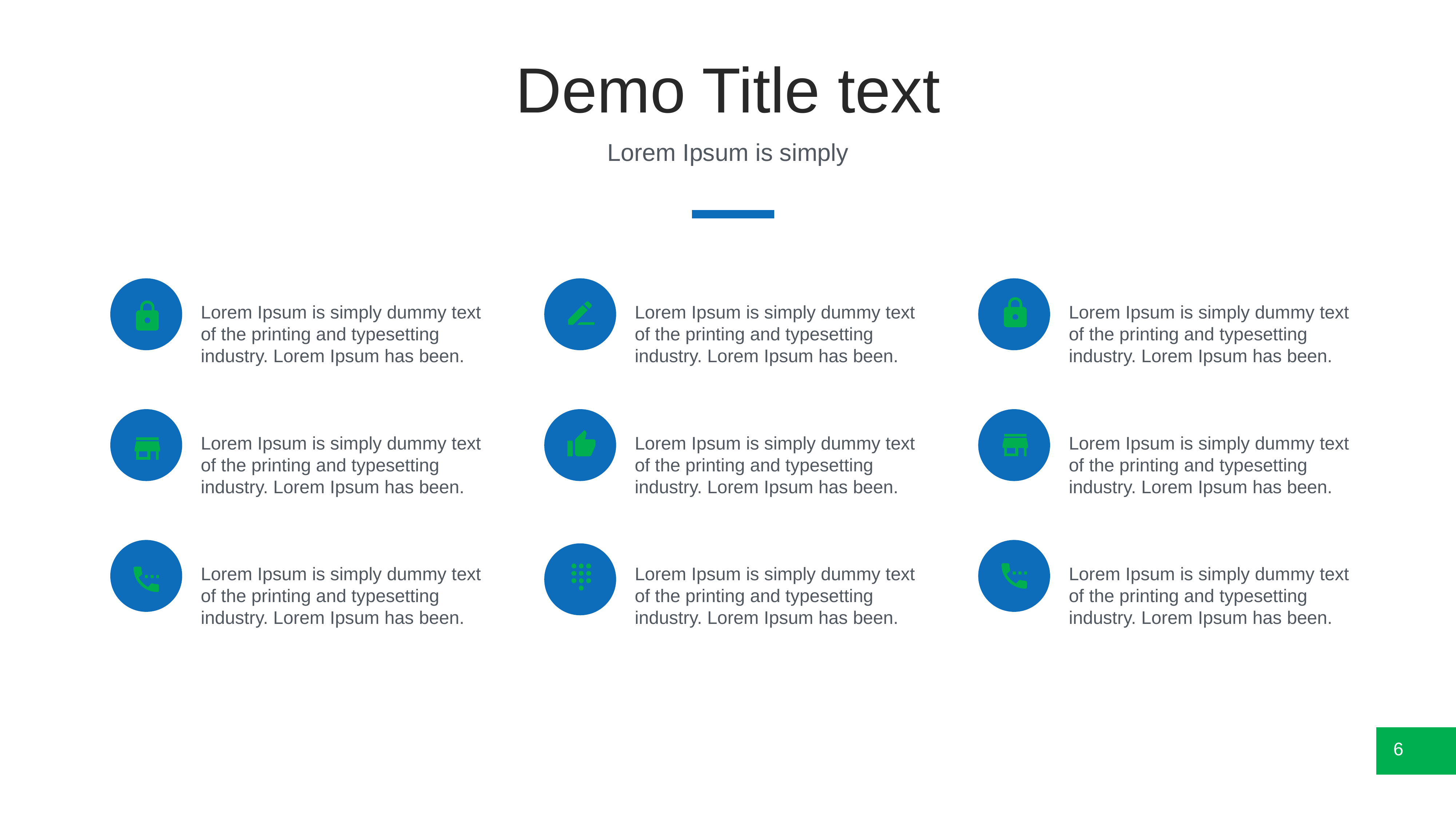

# Demo Title text
Lorem Ipsum is simply

Lorem Ipsum is simply dummy text of the printing and typesetting industry. Lorem Ipsum has been.
Lorem Ipsum is simply dummy text of the printing and typesetting industry. Lorem Ipsum has been.
Lorem Ipsum is simply dummy text of the printing and typesetting industry. Lorem Ipsum has been.

Lorem Ipsum is simply dummy text of the printing and typesetting industry. Lorem Ipsum has been.
Lorem Ipsum is simply dummy text of the printing and typesetting industry. Lorem Ipsum has been.
Lorem Ipsum is simply dummy text of the printing and typesetting industry. Lorem Ipsum has been.

Lorem Ipsum is simply dummy text of the printing and typesetting industry. Lorem Ipsum has been.
Lorem Ipsum is simply dummy text of the printing and typesetting industry. Lorem Ipsum has been.
Lorem Ipsum is simply dummy text of the printing and typesetting industry. Lorem Ipsum has been.

6